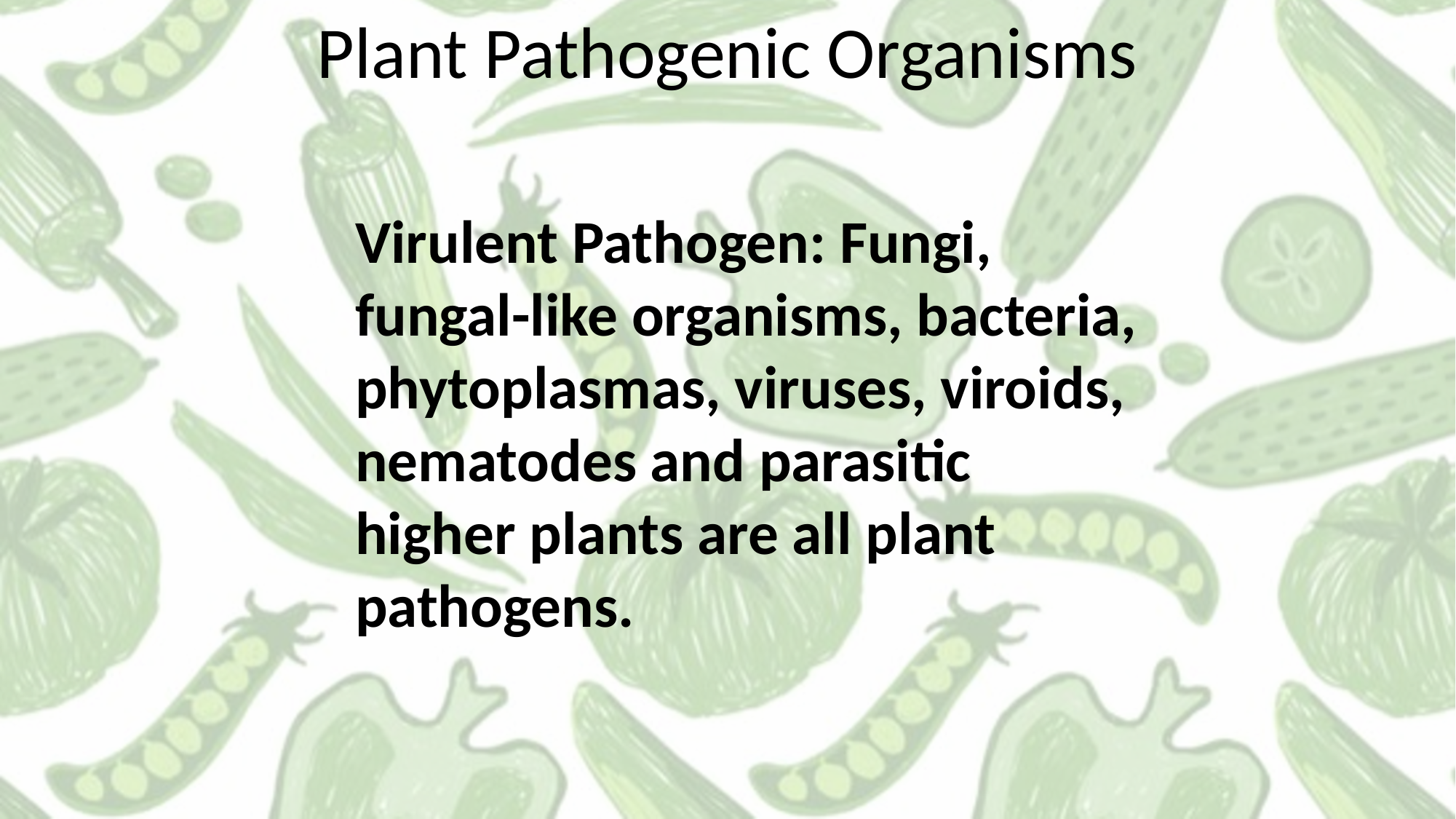

Plant Pathogenic Organisms
Virulent Pathogen: Fungi, fungal-like organisms, bacteria, phytoplasmas, viruses, viroids, nematodes and parasitic higher plants are all plant pathogens.